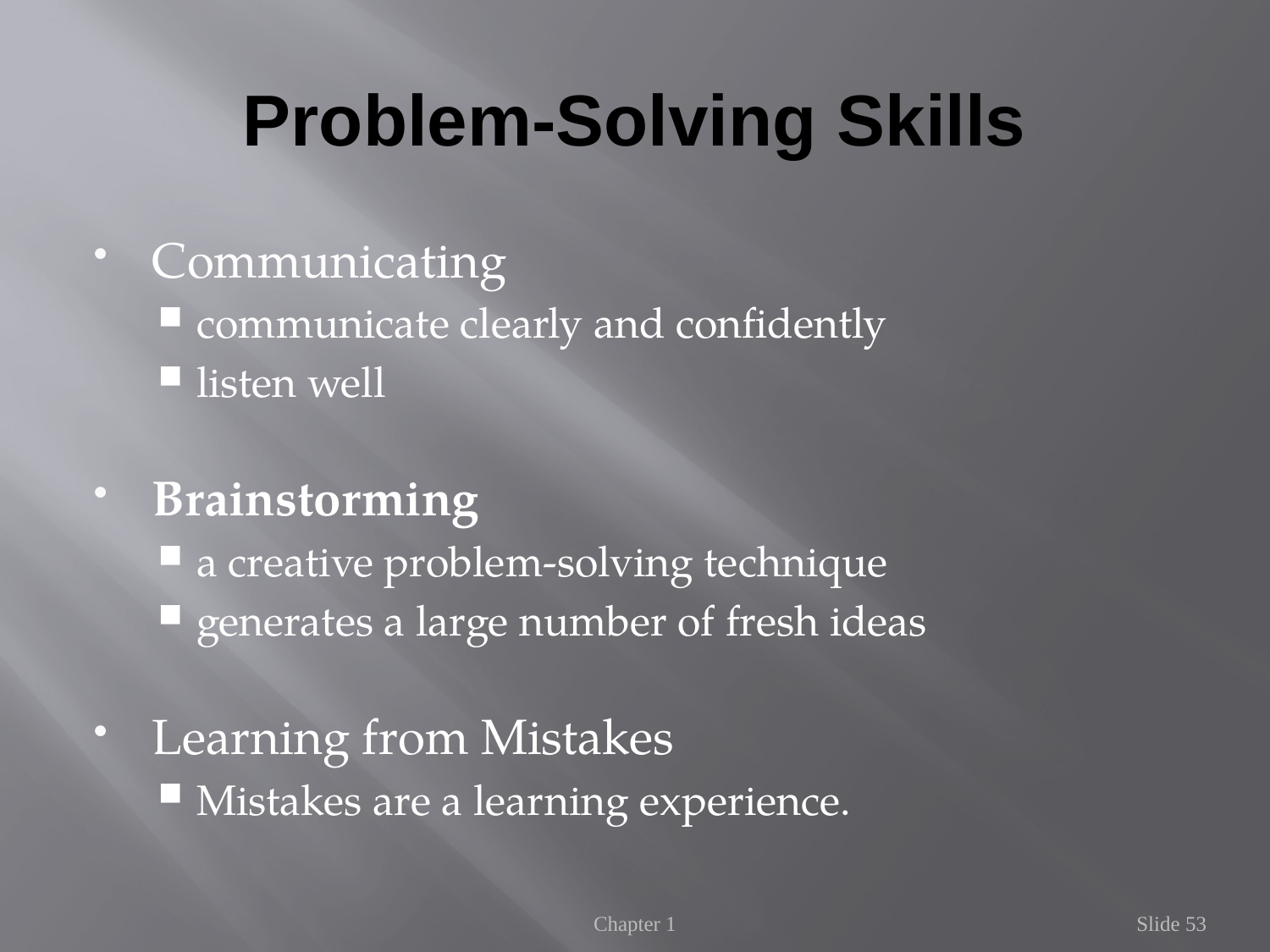

# Problem-Solving Skills
Communicating
communicate clearly and confidently
listen well
Brainstorming
a creative problem-solving technique
generates a large number of fresh ideas
Learning from Mistakes
Mistakes are a learning experience.

Chapter 1
Slide 53